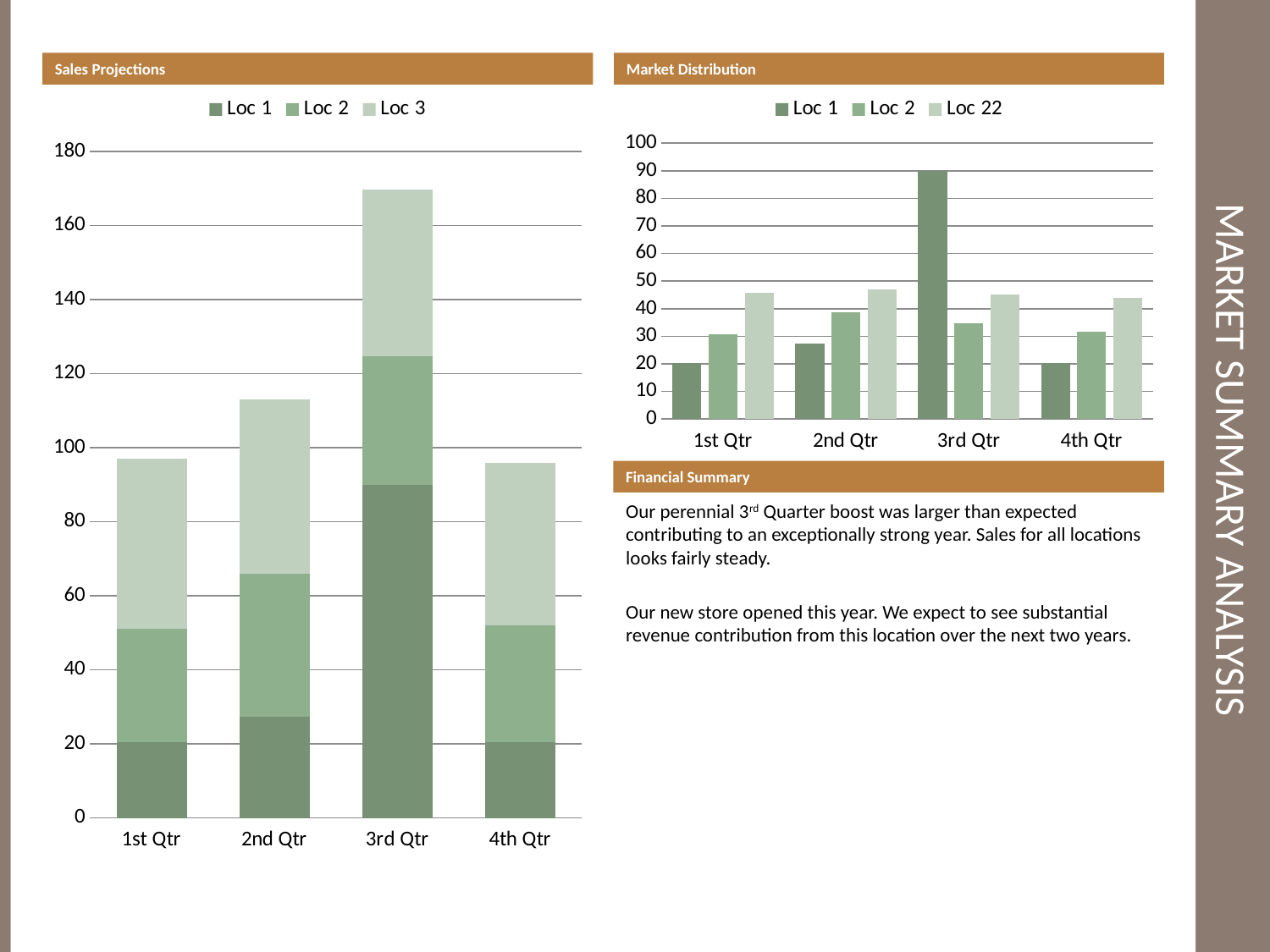

Sales Projections
Market Distribution
# Market Summary Analysis

### Chart

| Category | Loc 1 | Loc 2 | Loc 3 |
|---|---|---|---|
| 1st Qtr | 20.4 | 30.6 | 45.9 |
| 2nd Qtr | 27.4 | 38.6 | 46.9 |
| 3rd Qtr | 90.0 | 34.6 | 45.0 |
| 4th Qtr | 20.4 | 31.6 | 43.9 |

### Chart

| Category | Loc 1 | Loc 2 | Loc 22 |
|---|---|---|---|
| 1st Qtr | 20.4 | 30.6 | 45.9 |
| 2nd Qtr | 27.4 | 38.6 | 46.9 |
| 3rd Qtr | 90.0 | 34.6 | 45.0 |
| 4th Qtr | 20.4 | 31.6 | 43.9 |
Financial Summary
Our perennial 3rd Quarter boost was larger than expected contributing to an exceptionally strong year. Sales for all locations looks fairly steady.

Our new store opened this year. We expect to see substantial revenue contribution from this location over the next two years.